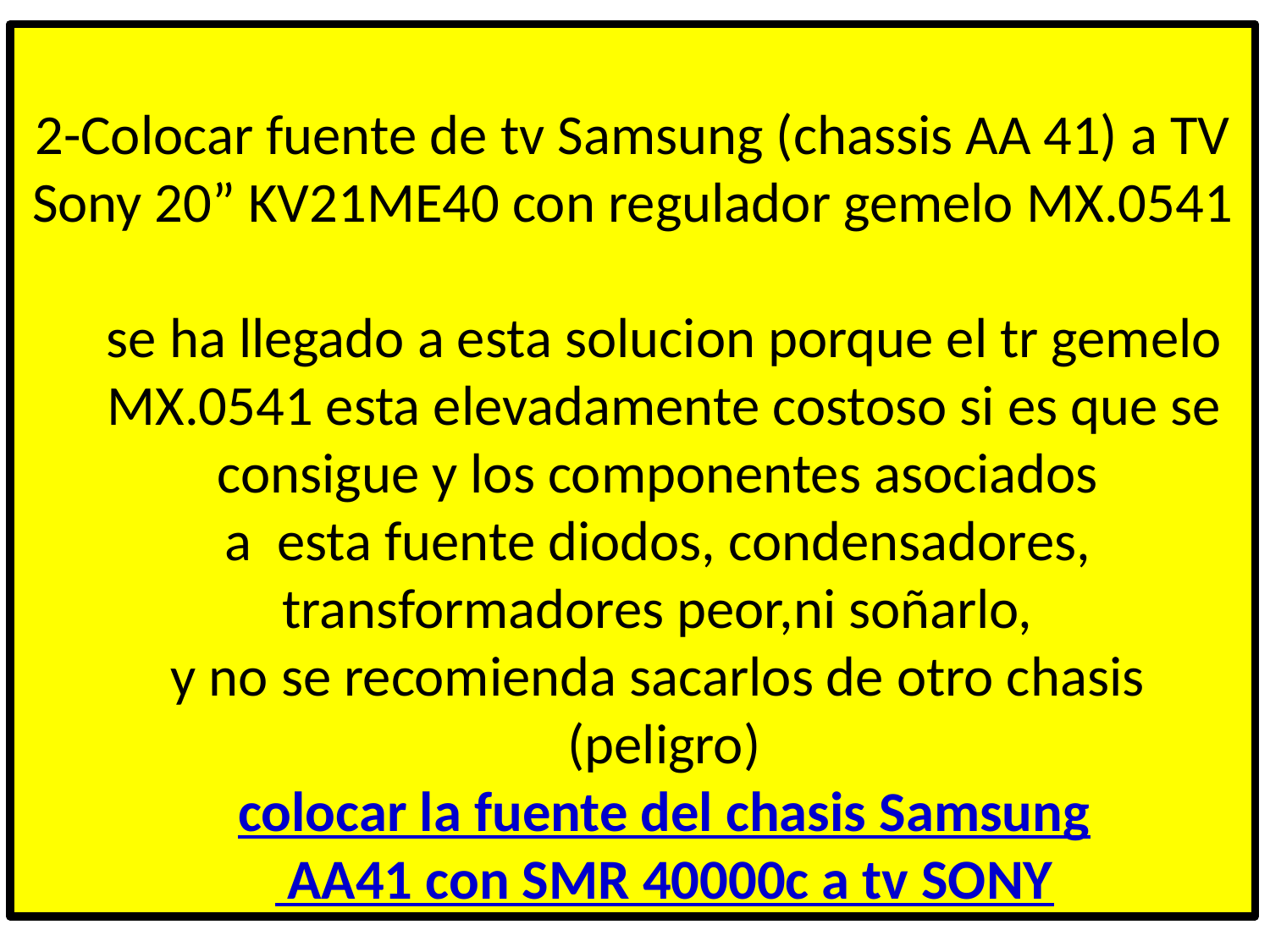

2-Colocar fuente de tv Samsung (chassis AA 41) a TV Sony 20” KV21ME40 con regulador gemelo MX.0541

se ha llegado a esta solucion porque el tr gemelo MX.0541 esta elevadamente costoso si es que se consigue y los componentes asociados
a  esta fuente diodos, condensadores,
transformadores peor,ni soñarlo,
y no se recomienda sacarlos de otro chasis
(peligro)
colocar la fuente del chasis Samsung
 AA41 con SMR 40000c a tv SONY